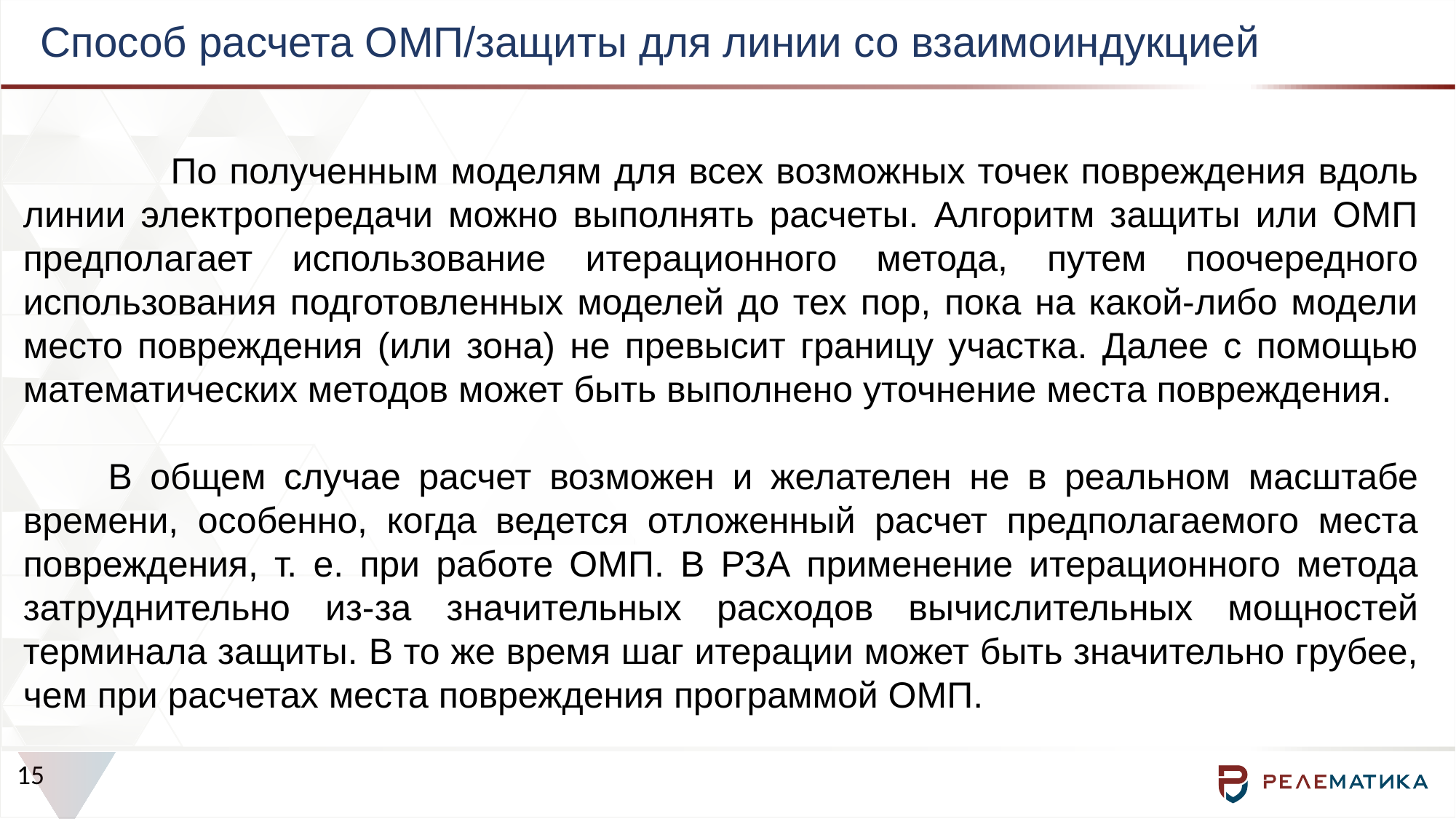

# Способ расчета ОМП/защиты для линии со взаимоиндукцией
     По полученным моделям для всех возможных точек повреждения вдоль линии электропередачи можно выполнять расчеты. Алгоритм защиты или ОМП предполагает использование итерационного метода, путем поочередного использования подготовленных моделей до тех пор, пока на какой-либо модели место повреждения (или зона) не превысит границу участка. Далее с помощью математических методов может быть выполнено уточнение места повреждения.

В общем случае расчет возможен и желателен не в реальном масштабе времени, особенно, когда ведется отложенный расчет предполагаемого места повреждения, т. е. при работе ОМП. В РЗА применение итерационного метода затруднительно из-за значительных расходов вычислительных мощностей терминала защиты. В то же время шаг итерации может быть значительно грубее, чем при расчетах места повреждения программой ОМП.